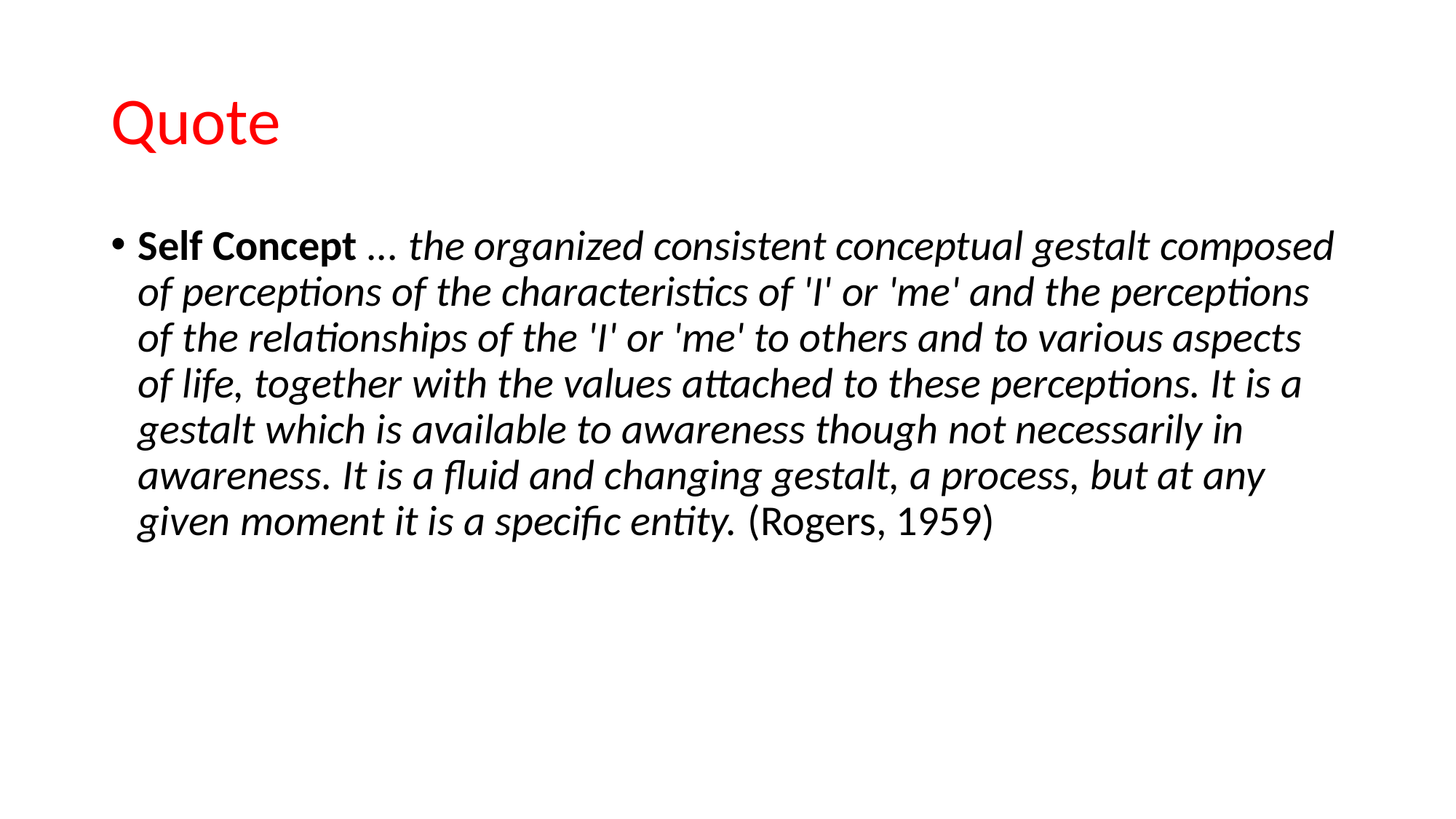

# Quote
Self Concept ... the organized consistent conceptual gestalt composed of perceptions of the characteristics of 'I' or 'me' and the perceptions of the relationships of the 'I' or 'me' to others and to various aspects of life, together with the values attached to these perceptions. It is a gestalt which is available to awareness though not necessarily in awareness. It is a fluid and changing gestalt, a process, but at any given moment it is a specific entity. (Rogers, 1959)